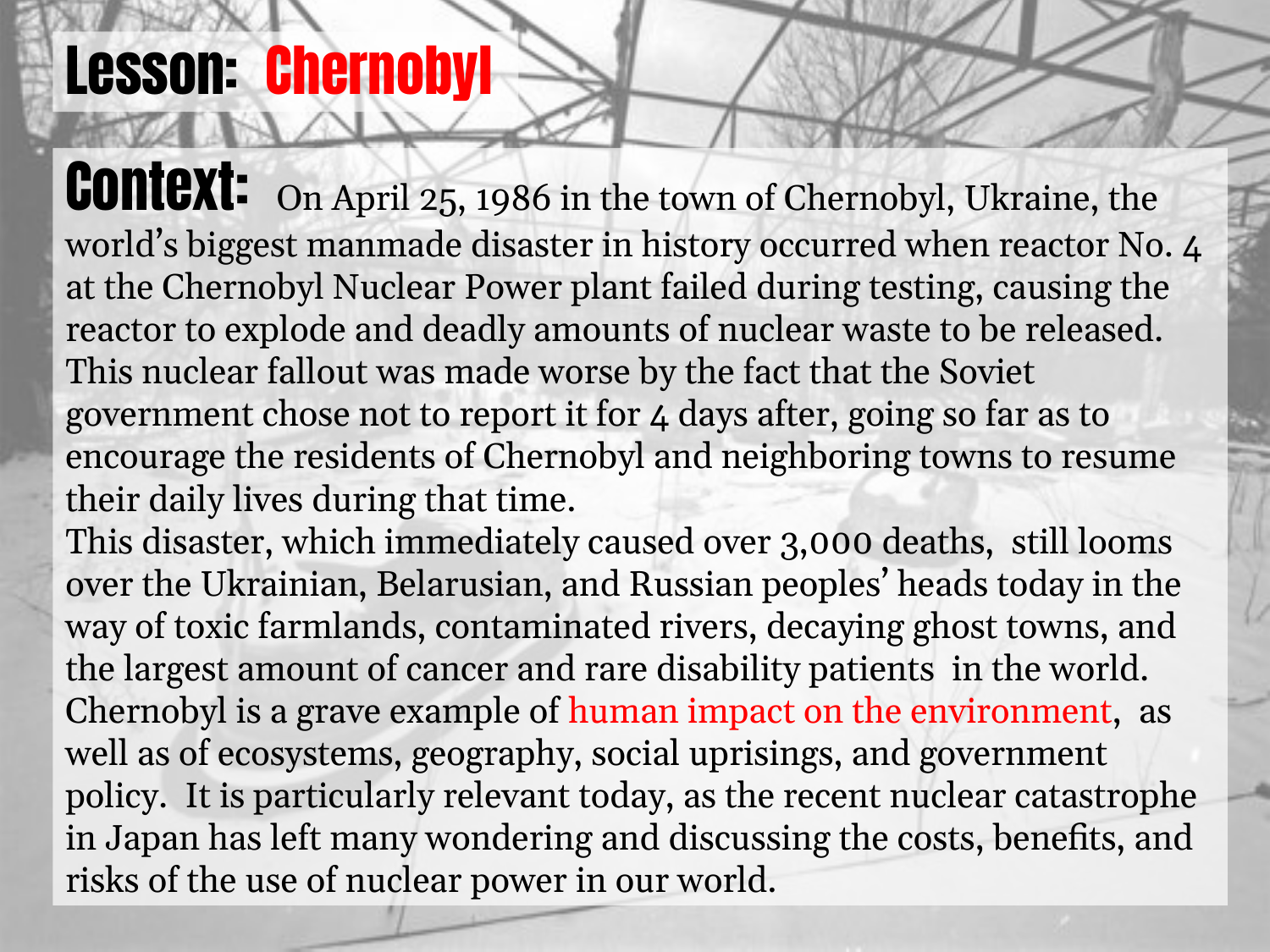

Lesson:  Chernobyl
Context:  On April 25, 1986 in the town of Chernobyl, Ukraine, the world’s biggest manmade disaster in history occurred when reactor No. 4 at the Chernobyl Nuclear Power plant failed during testing, causing the reactor to explode and deadly amounts of nuclear waste to be released.  This nuclear fallout was made worse by the fact that the Soviet government chose not to report it for 4 days after, going so far as to encourage the residents of Chernobyl and neighboring towns to resume their daily lives during that time.
This disaster, which immediately caused over 3,000 deaths,  still looms over the Ukrainian, Belarusian, and Russian peoples’ heads today in the way of toxic farmlands, contaminated rivers, decaying ghost towns, and the largest amount of cancer and rare disability patients  in the world.  Chernobyl is a grave example of human impact on the environment,  as well as of ecosystems, geography, social uprisings, and government policy.  It is particularly relevant today, as the recent nuclear catastrophe in Japan has left many wondering and discussing the costs, benefits, and risks of the use of nuclear power in our world.